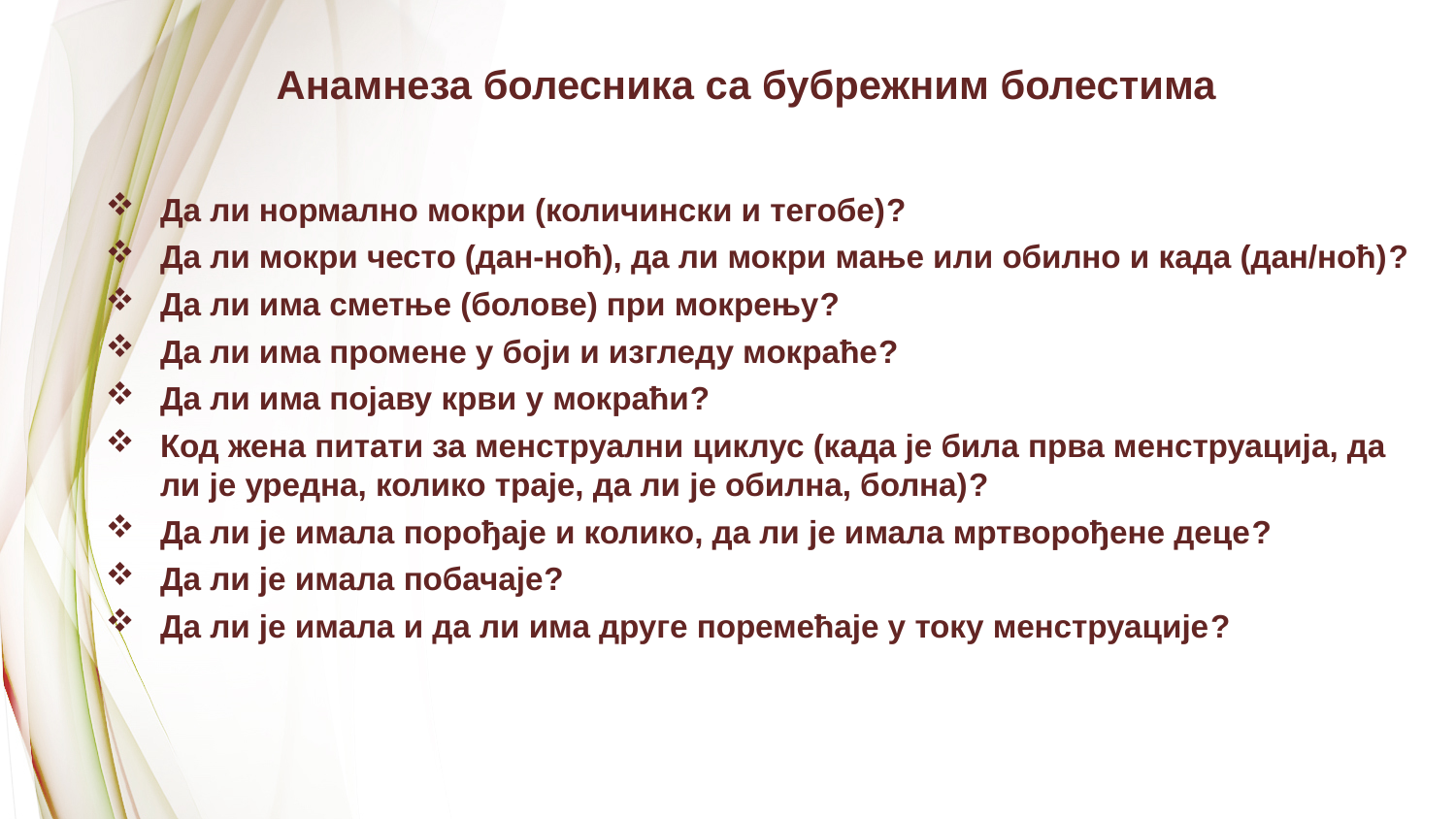

Анамнеза болесника са бубрежним болестима
Да ли нормално мокри (количински и тегобе)?
Да ли мокри често (дан-ноћ), да ли мокри мање или обилно и када (дан/ноћ)?
Да ли има сметње (болове) при мокрењу?
Да ли има промене у боји и изгледу мокраће?
Да ли има појаву крви у мокраћи?
Код жена питати за менструални циклус (када је била прва менструација, да    ли је уредна, колико траје, да ли је обилна, болна)?
Да ли је имала порођаје и колико, да ли је имала мртворођене деце?
Да ли је имала побачаје?
Да ли је имала и да ли има друге поремећаје у току менструације?